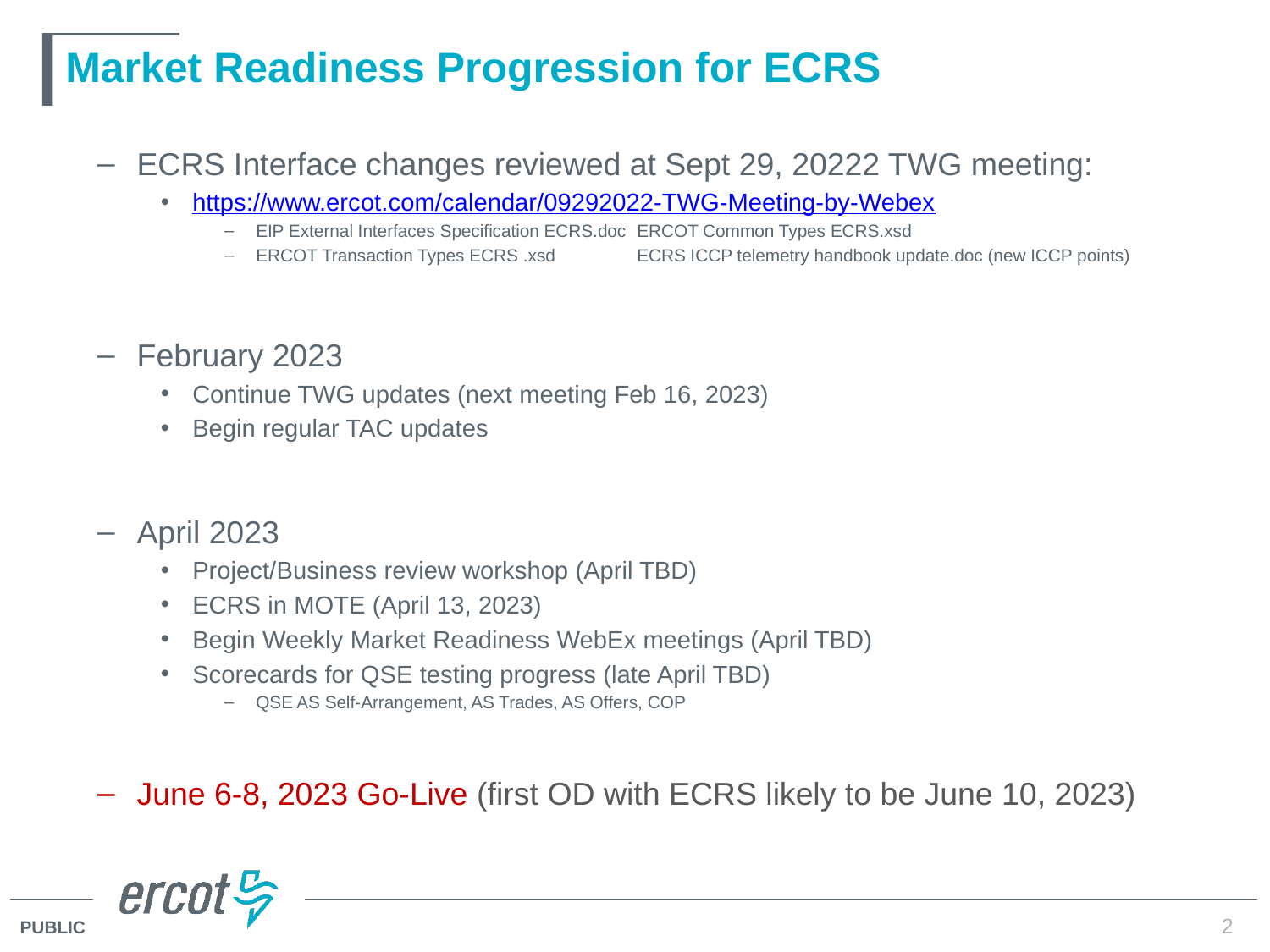

# Market Readiness Progression for ECRS
ECRS Interface changes reviewed at Sept 29, 20222 TWG meeting:
https://www.ercot.com/calendar/09292022-TWG-Meeting-by-Webex
EIP External Interfaces Specification ECRS.doc 	ERCOT Common Types ECRS.xsd
ERCOT Transaction Types ECRS .xsd	ECRS ICCP telemetry handbook update.doc (new ICCP points)

February 2023
Continue TWG updates (next meeting Feb 16, 2023)
Begin regular TAC updates

April 2023
Project/Business review workshop (April TBD)
ECRS in MOTE (April 13, 2023)
Begin Weekly Market Readiness WebEx meetings (April TBD)
Scorecards for QSE testing progress (late April TBD)
QSE AS Self-Arrangement, AS Trades, AS Offers, COP

June 6-8, 2023 Go-Live (first OD with ECRS likely to be June 10, 2023)

2